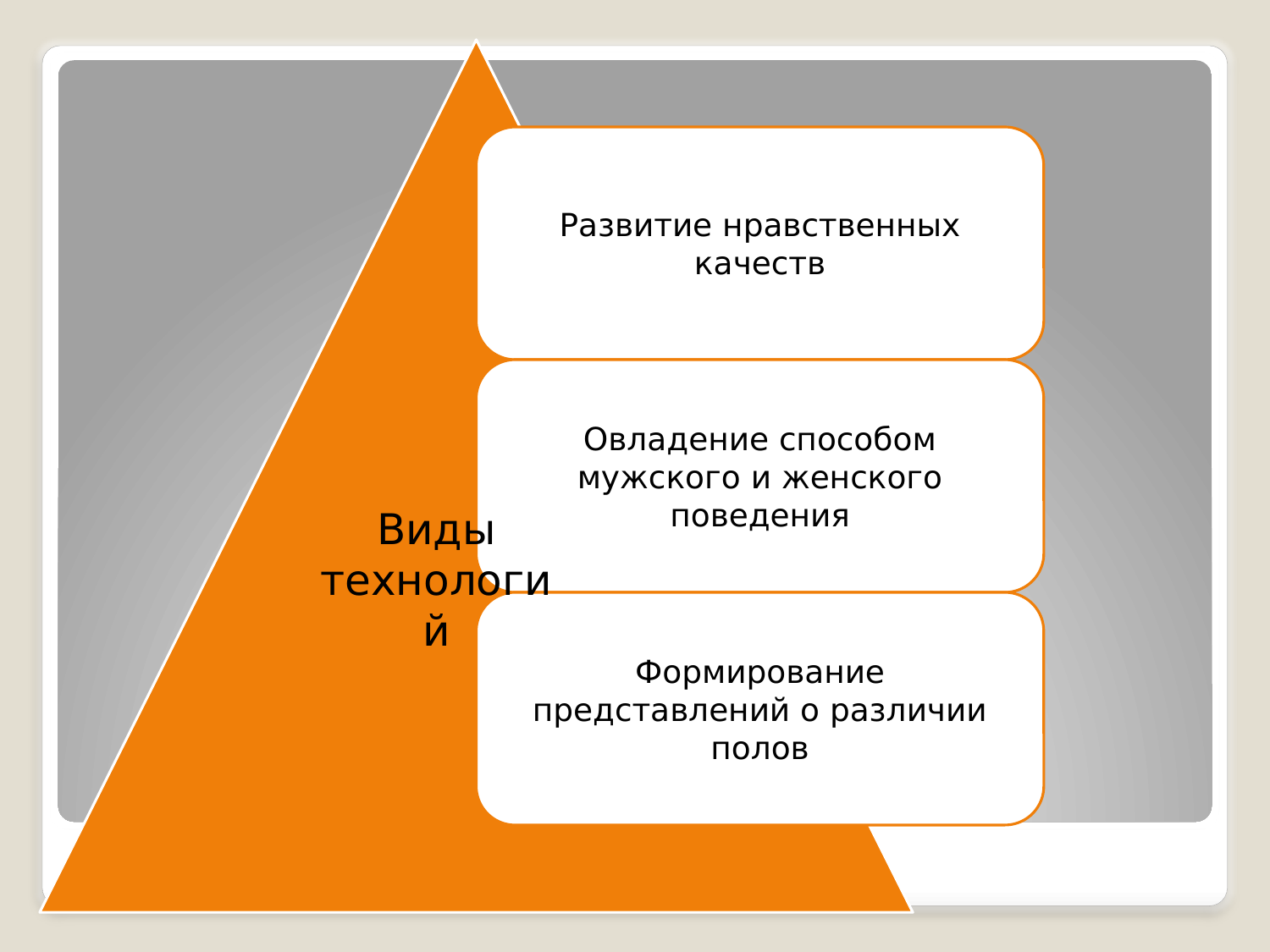

Развитие нравственных качеств
Овладение способом мужского и женского поведения
Формирование представлений о различии полов
Виды технологий